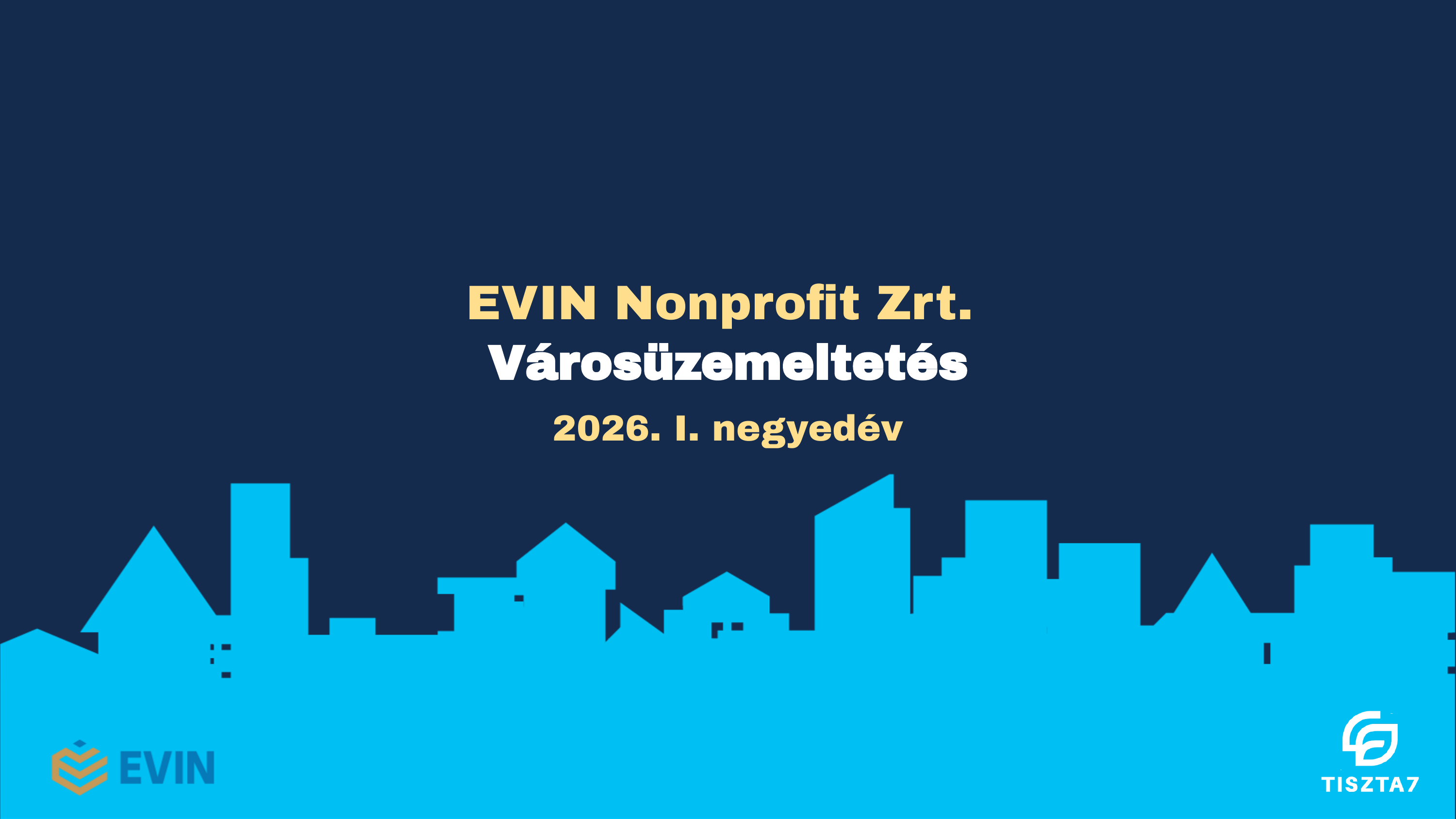

EVIN Nonprofit Zrt.
Városüzemeltetés
2026. I. negyedév